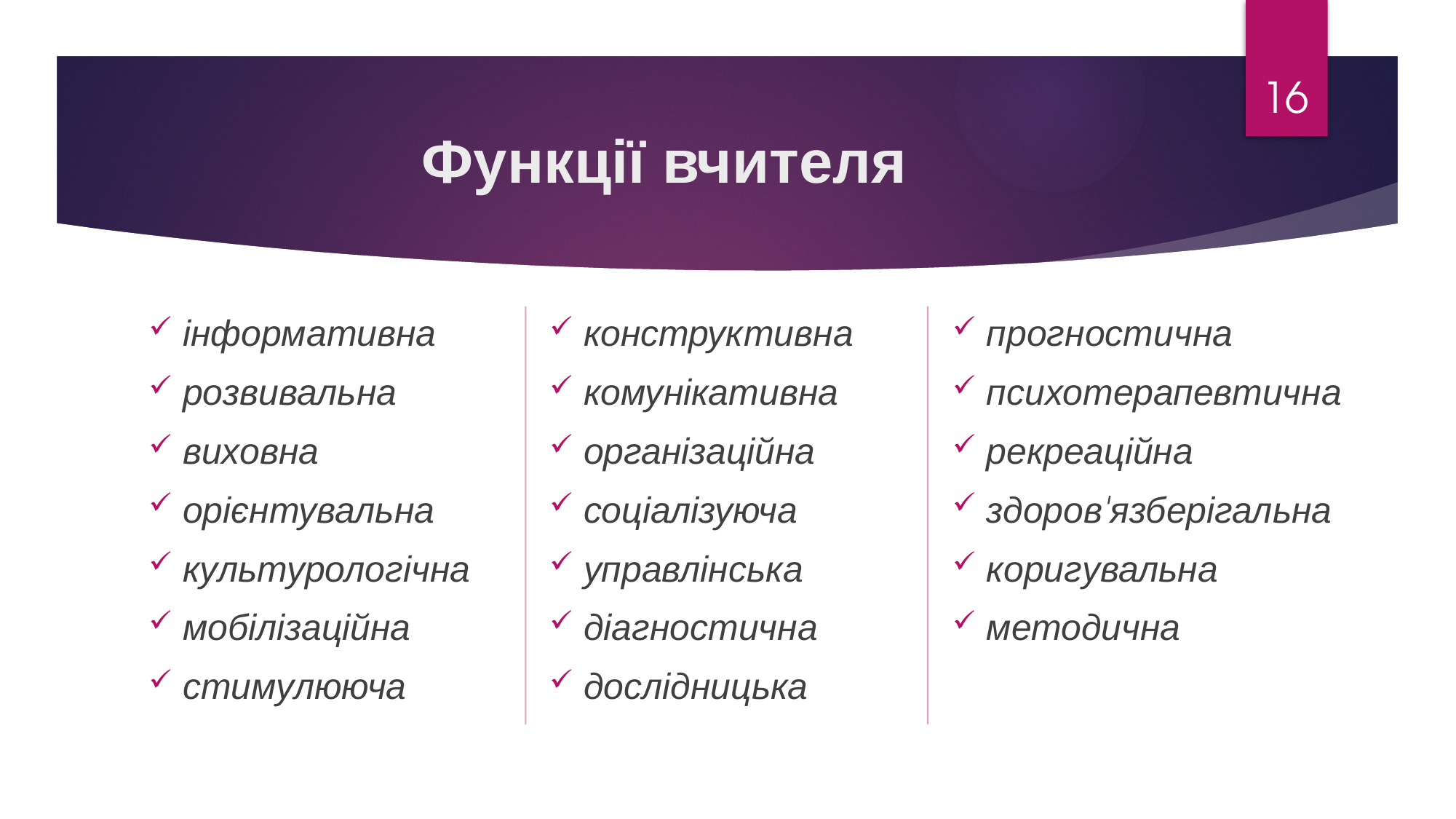

16
# Функції вчителя
прогностична
психотерапевтична
рекреаційна
здоров'язберігальна
коригувальна
методична

конструктивна
комунікативна
організаційна
соціалізуюча
управлінська
діагностична
дослідницька

інформативна
розвивальна
виховна
орієнтувальна
культурологічна
мобілізаційна
стимулююча